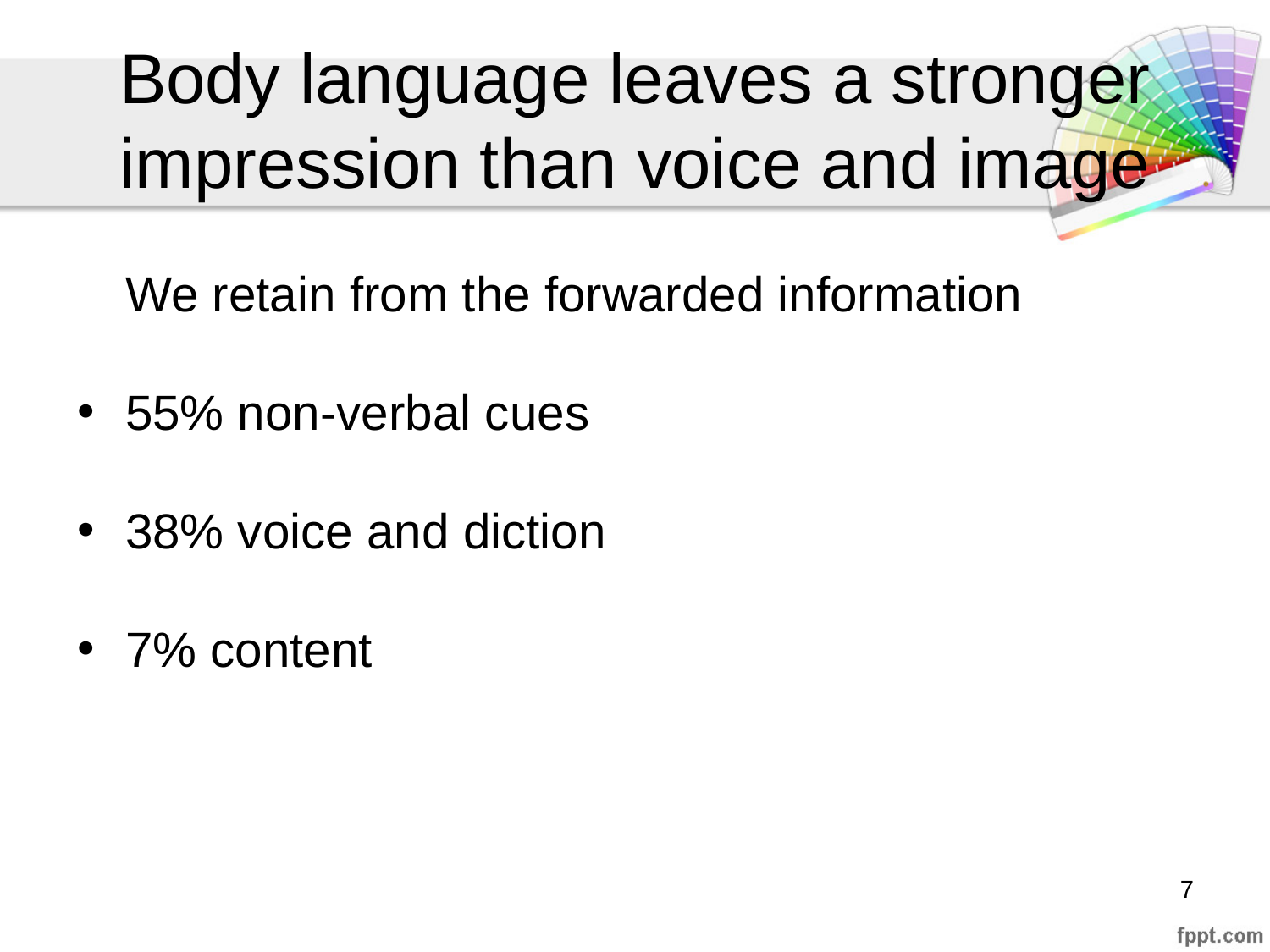

# Body language leaves a stronger impression than voice and image
We retain from the forwarded information

55% non-verbal cues

38% voice and diction

7% content

7